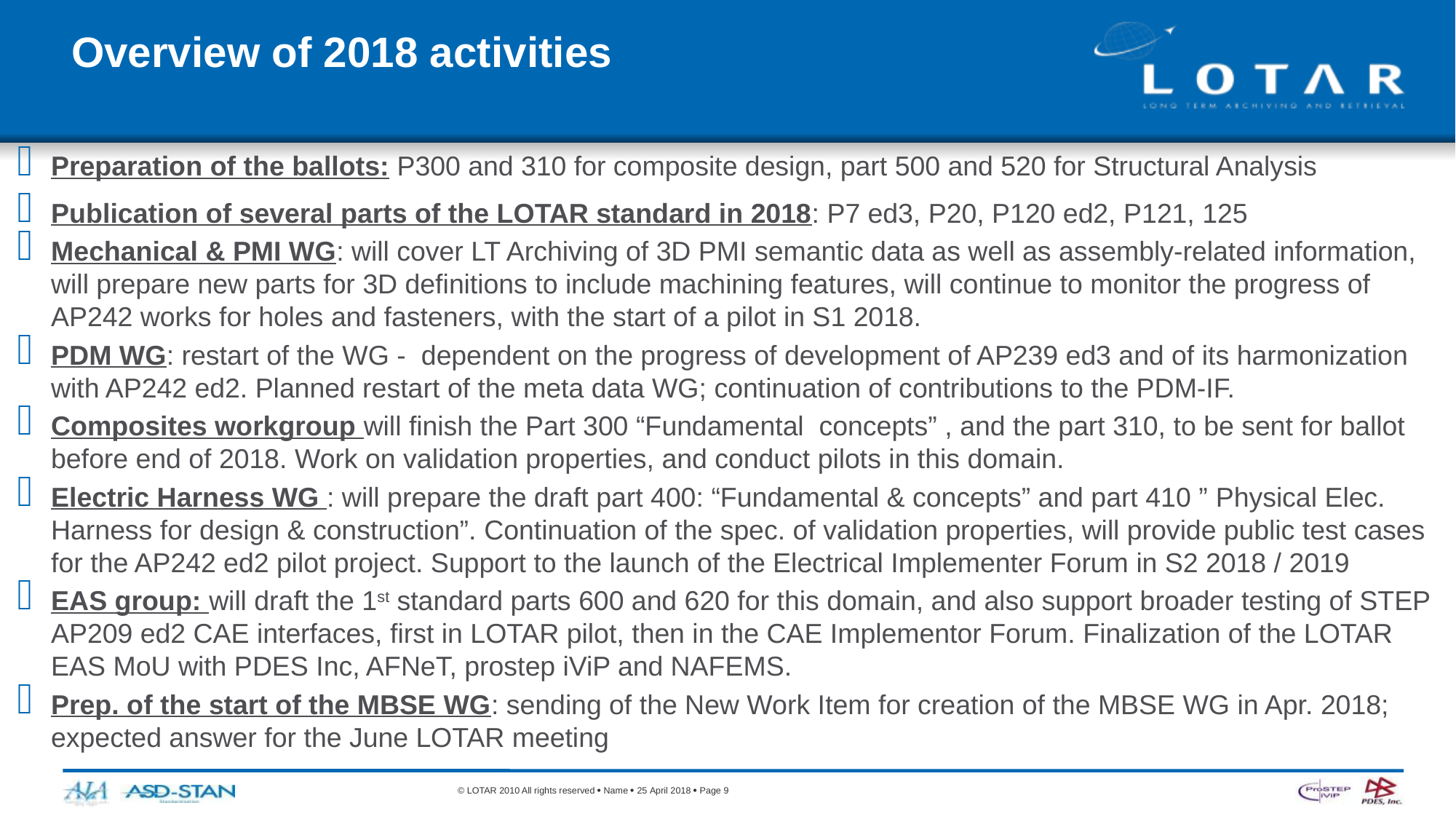

# Overview of 2018 activities
Preparation of the ballots: P300 and 310 for composite design, part 500 and 520 for Structural Analysis

Publication of several parts of the LOTAR standard in 2018: P7 ed3, P20, P120 ed2, P121, 125
Mechanical & PMI WG: will cover LT Archiving of 3D PMI semantic data as well as assembly-related information, will prepare new parts for 3D definitions to include machining features, will continue to monitor the progress of AP242 works for holes and fasteners, with the start of a pilot in S1 2018.
PDM WG: restart of the WG -  dependent on the progress of development of AP239 ed3 and of its harmonization with AP242 ed2. Planned restart of the meta data WG; continuation of contributions to the PDM-IF.
Composites workgroup will finish the Part 300 “Fundamental  concepts” , and the part 310, to be sent for ballot before end of 2018. Work on validation properties, and conduct pilots in this domain.
Electric Harness WG : will prepare the draft part 400: “Fundamental & concepts” and part 410 ” Physical Elec. Harness for design & construction”. Continuation of the spec. of validation properties, will provide public test cases for the AP242 ed2 pilot project. Support to the launch of the Electrical Implementer Forum in S2 2018 / 2019
EAS group: will draft the 1st standard parts 600 and 620 for this domain, and also support broader testing of STEP AP209 ed2 CAE interfaces, first in LOTAR pilot, then in the CAE Implementor Forum. Finalization of the LOTAR EAS MoU with PDES Inc, AFNeT, prostep iViP and NAFEMS.
Prep. of the start of the MBSE WG: sending of the New Work Item for creation of the MBSE WG in Apr. 2018; expected answer for the June LOTAR meeting

© LOTAR 2010 All rights reserved • Name • 25 April 2018 • Page 9